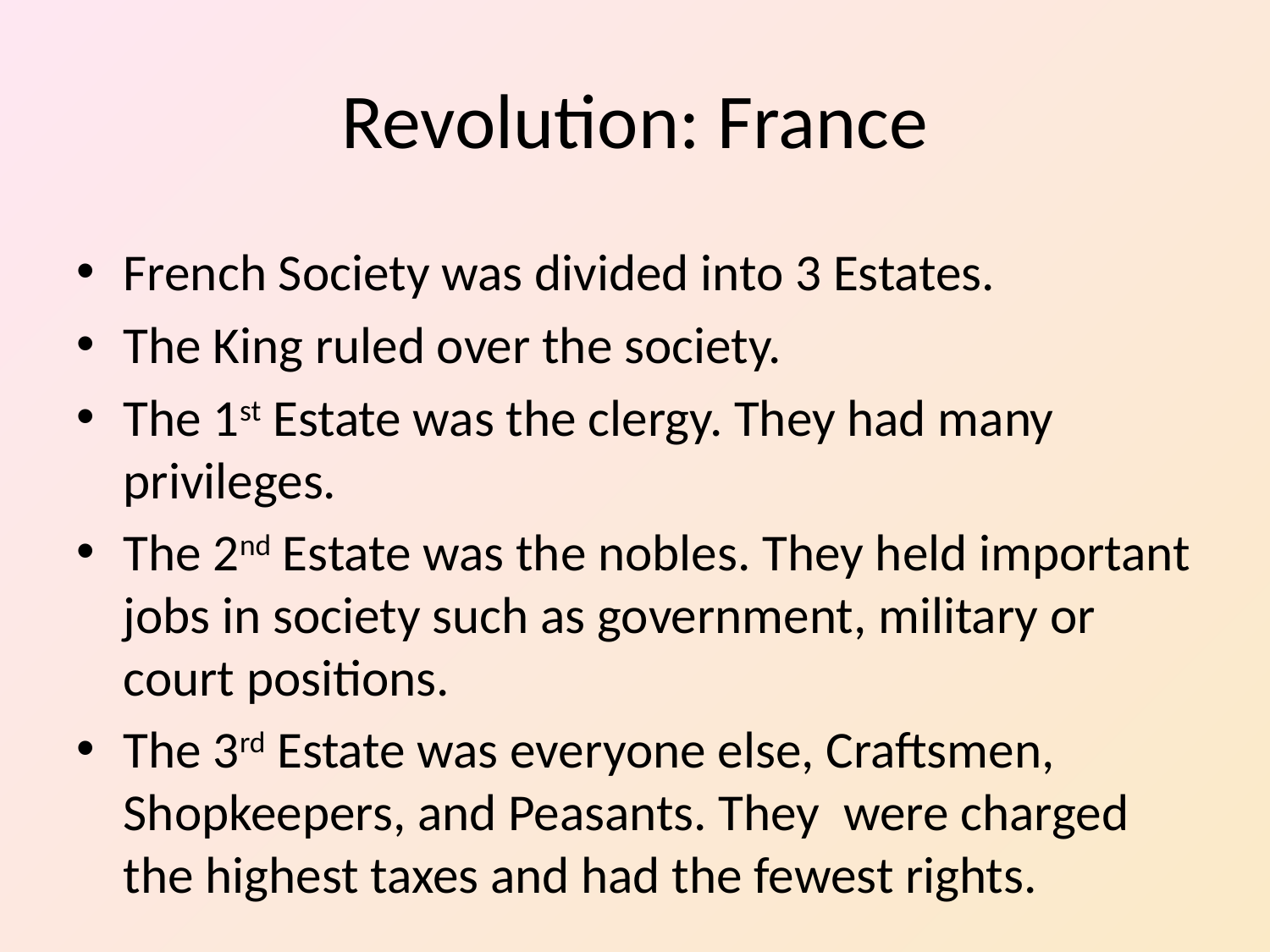

# Revolution: France
French Society was divided into 3 Estates.
The King ruled over the society.
The 1st Estate was the clergy. They had many privileges.
The 2nd Estate was the nobles. They held important jobs in society such as government, military or court positions.
The 3rd Estate was everyone else, Craftsmen, Shopkeepers, and Peasants. They  were charged the highest taxes and had the fewest rights.